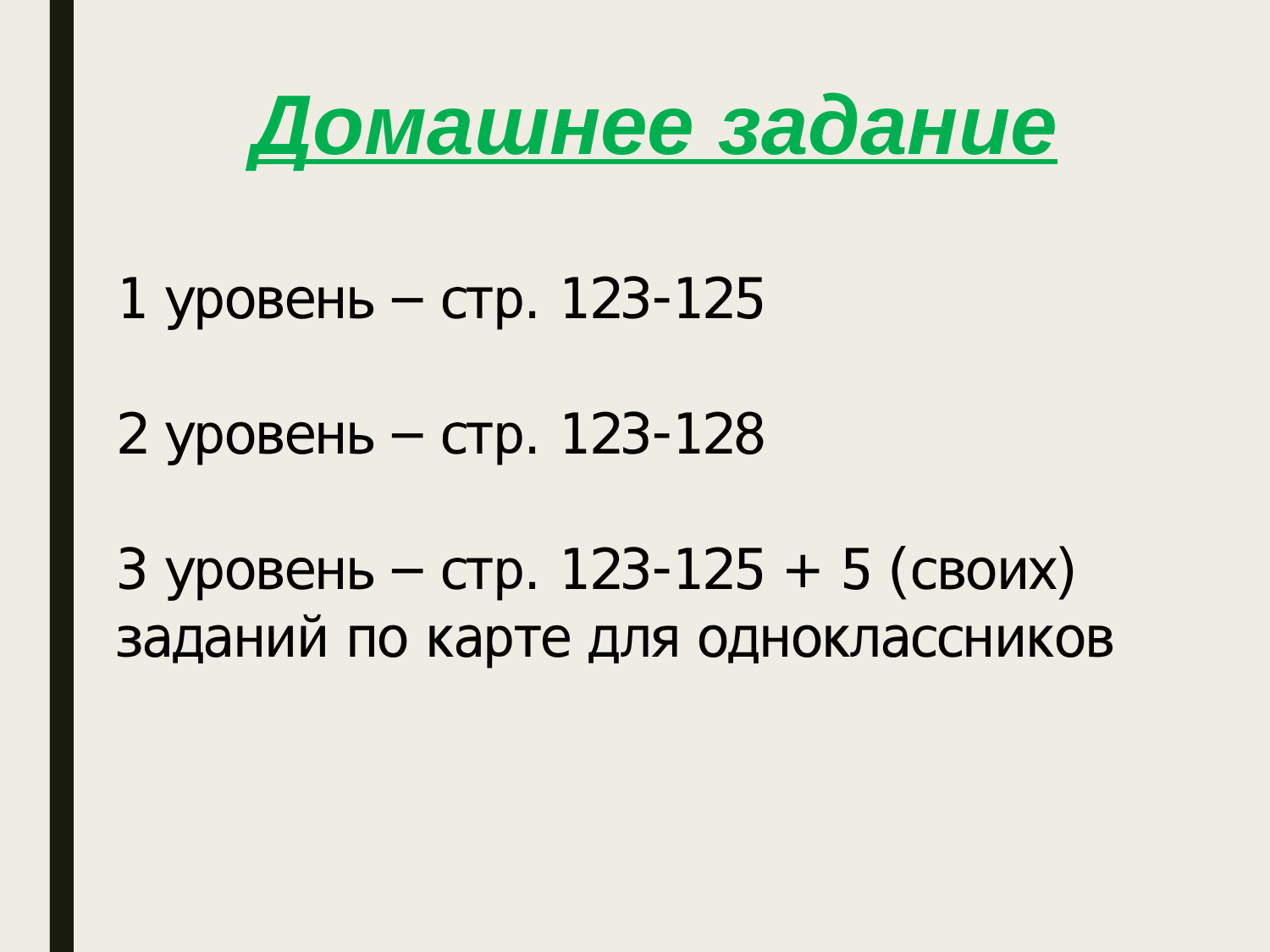

# Домашнее задание
1 уровень – стр. 123-125

2 уровень – стр. 123-128

3 уровень – стр. 123-125 + 5 (своих) заданий по карте для одноклассников